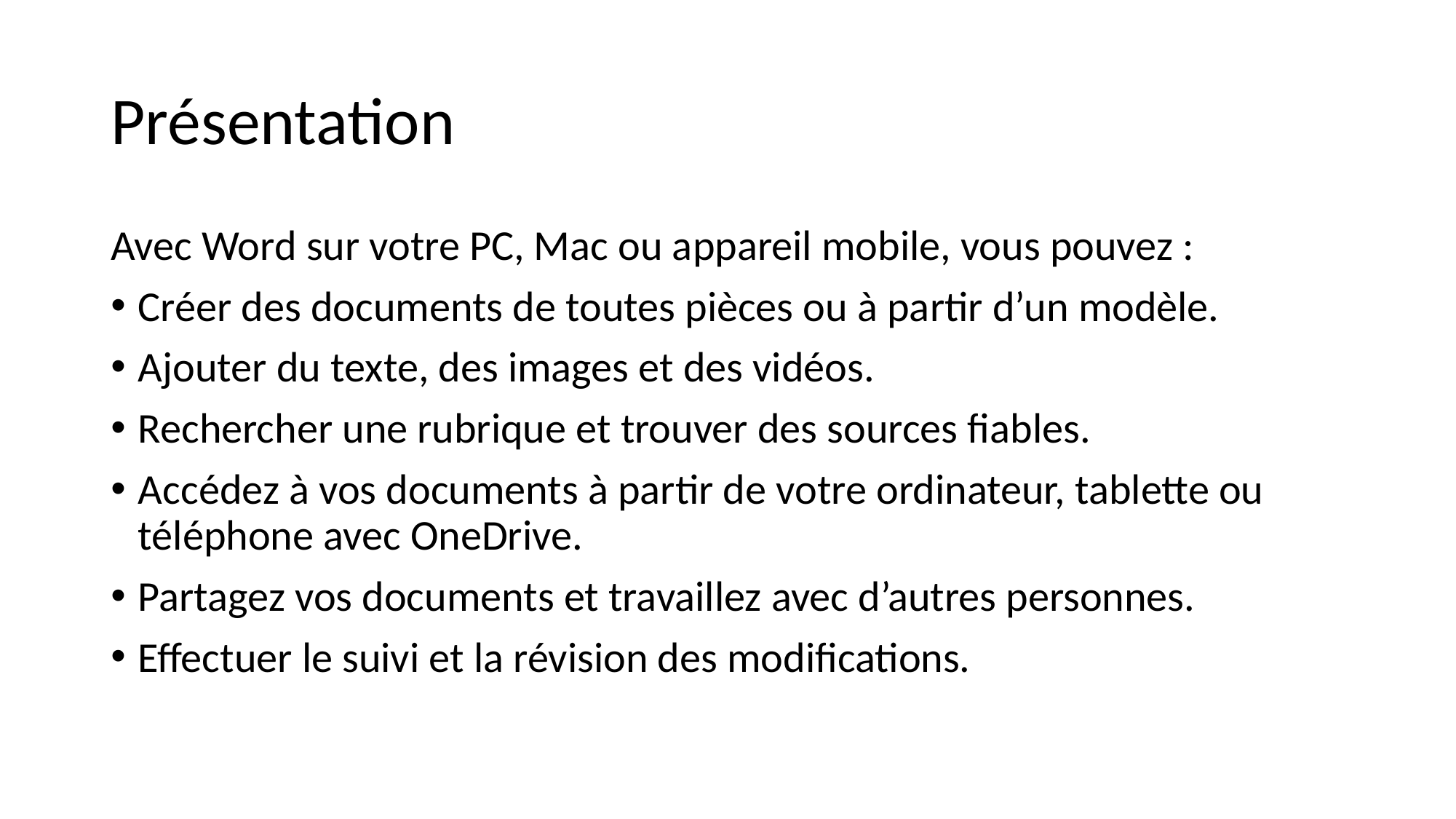

# Présentation
Avec Word sur votre PC, Mac ou appareil mobile, vous pouvez :
Créer des documents de toutes pièces ou à partir d’un modèle.
Ajouter du texte, des images et des vidéos.
Rechercher une rubrique et trouver des sources fiables.
Accédez à vos documents à partir de votre ordinateur, tablette ou téléphone avec OneDrive.
Partagez vos documents et travaillez avec d’autres personnes.
Effectuer le suivi et la révision des modifications.